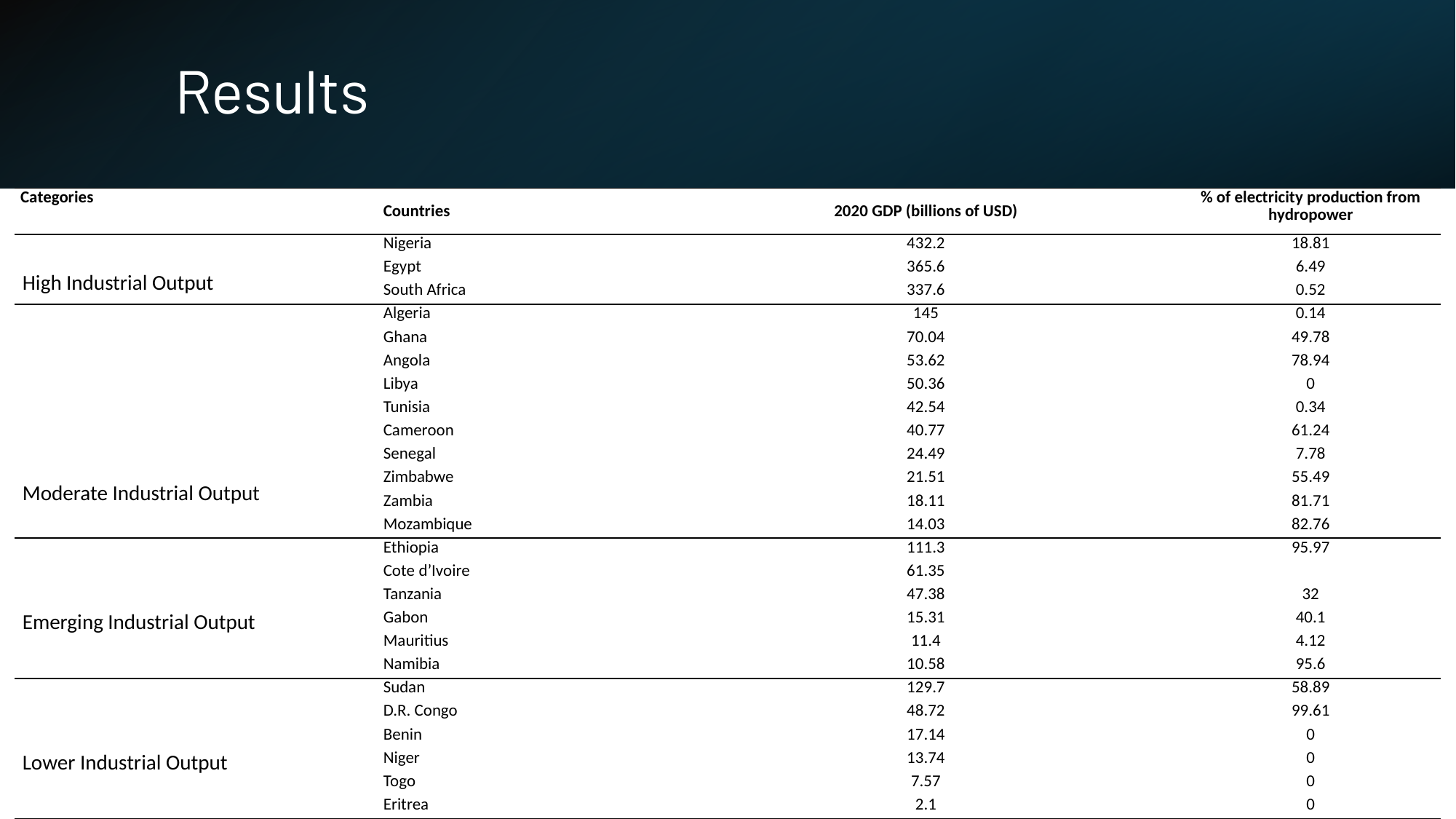

# Results
| Categories | Countries | 2020 GDP (billions of USD) | % of electricity production from hydropower |
| --- | --- | --- | --- |
| High Industrial Output | Nigeria | 432.2 | 18.81 |
|  | Egypt | 365.6 | 6.49 |
|  | South Africa | 337.6 | 0.52 |
| Moderate Industrial Output | Algeria | 145 | 0.14 |
|  | Ghana | 70.04 | 49.78 |
|  | Angola | 53.62 | 78.94 |
|  | Libya | 50.36 | 0 |
|  | Tunisia | 42.54 | 0.34 |
|  | Cameroon | 40.77 | 61.24 |
|  | Senegal | 24.49 | 7.78 |
|  | Zimbabwe | 21.51 | 55.49 |
|  | Zambia | 18.11 | 81.71 |
|  | Mozambique | 14.03 | 82.76 |
| Emerging Industrial Output | Ethiopia | 111.3 | 95.97 |
|  | Cote d’Ivoire | 61.35 |  |
|  | Tanzania | 47.38 | 32 |
|  | Gabon | 15.31 | 40.1 |
|  | Mauritius | 11.4 | 4.12 |
|  | Namibia | 10.58 | 95.6 |
| Lower Industrial Output | Sudan | 129.7 | 58.89 |
|  | D.R. Congo | 48.72 | 99.61 |
|  | Benin | 17.14 | 0 |
|  | Niger | 13.74 | 0 |
|  | Togo | 7.57 | 0 |
|  | Eritrea | 2.1 | 0 |